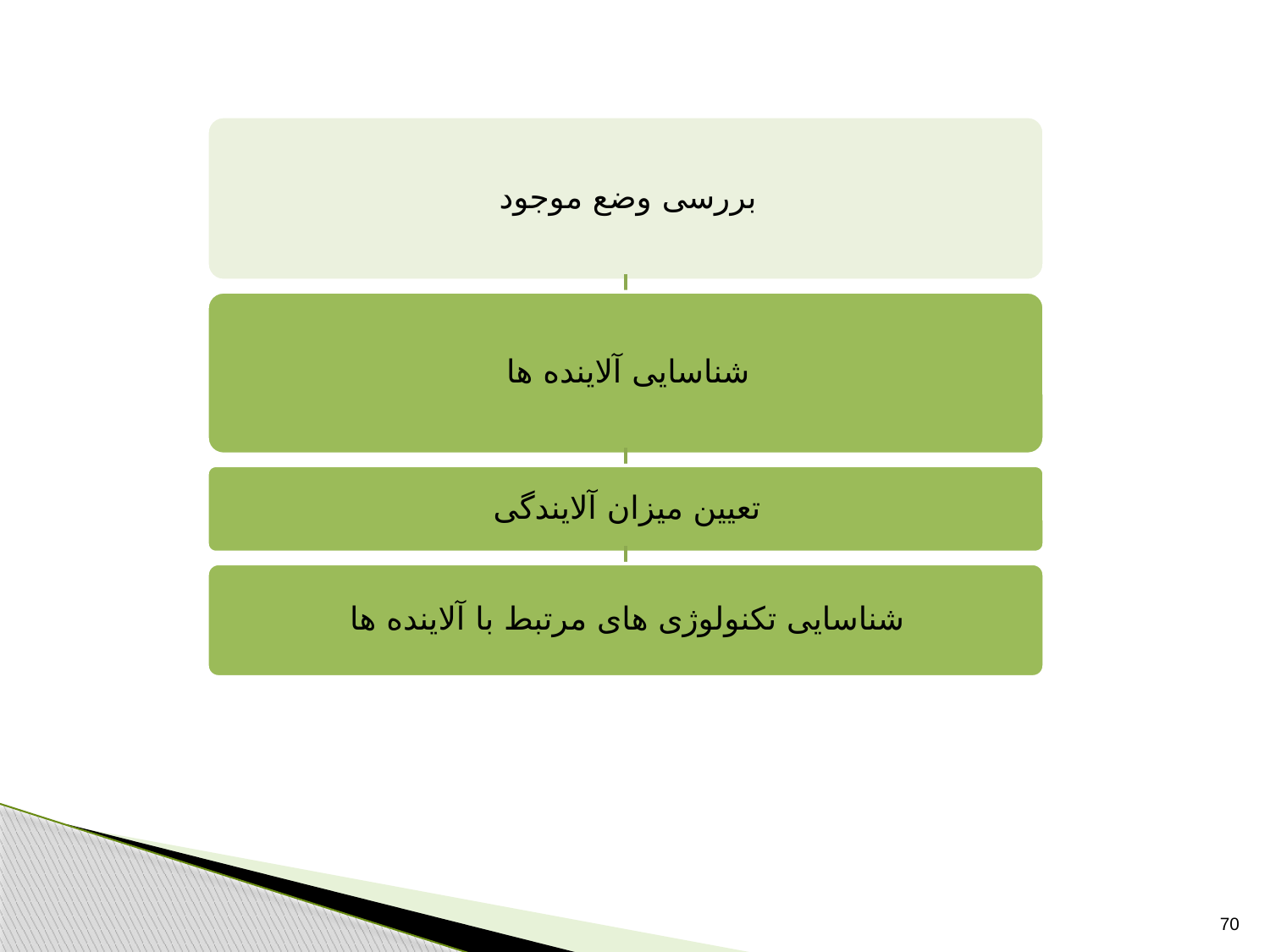

بررسی وضع موجود
شناسایی آلاینده ها
تعیین میزان آلایندگی
شناسایی تکنولوژی های مرتبط با آلاینده ها
70